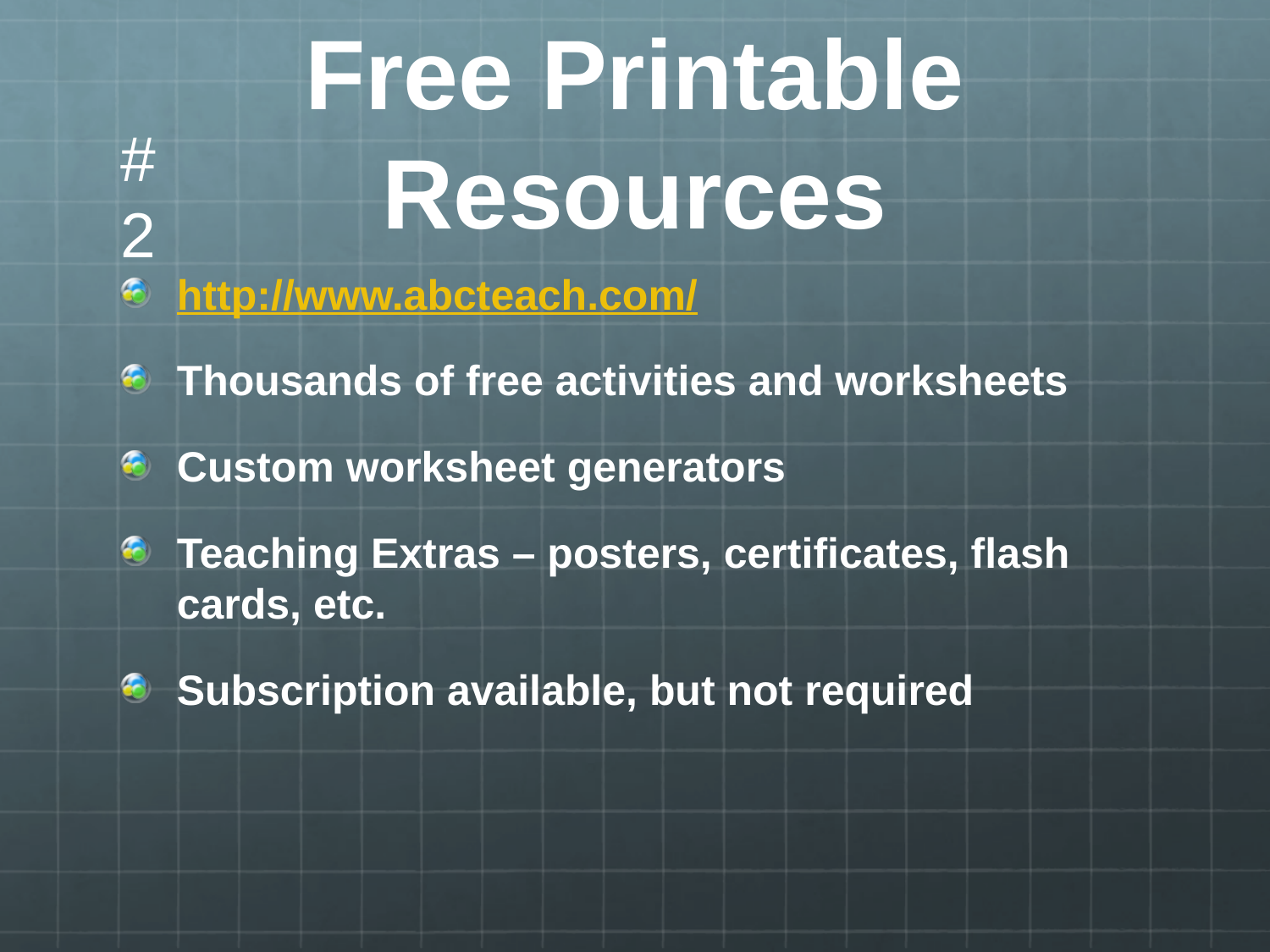

# Free Printable Resources
# 2
http://www.abcteach.com/
Thousands of free activities and worksheets
Custom worksheet generators
Teaching Extras – posters, certificates, flash cards, etc.
Subscription available, but not required